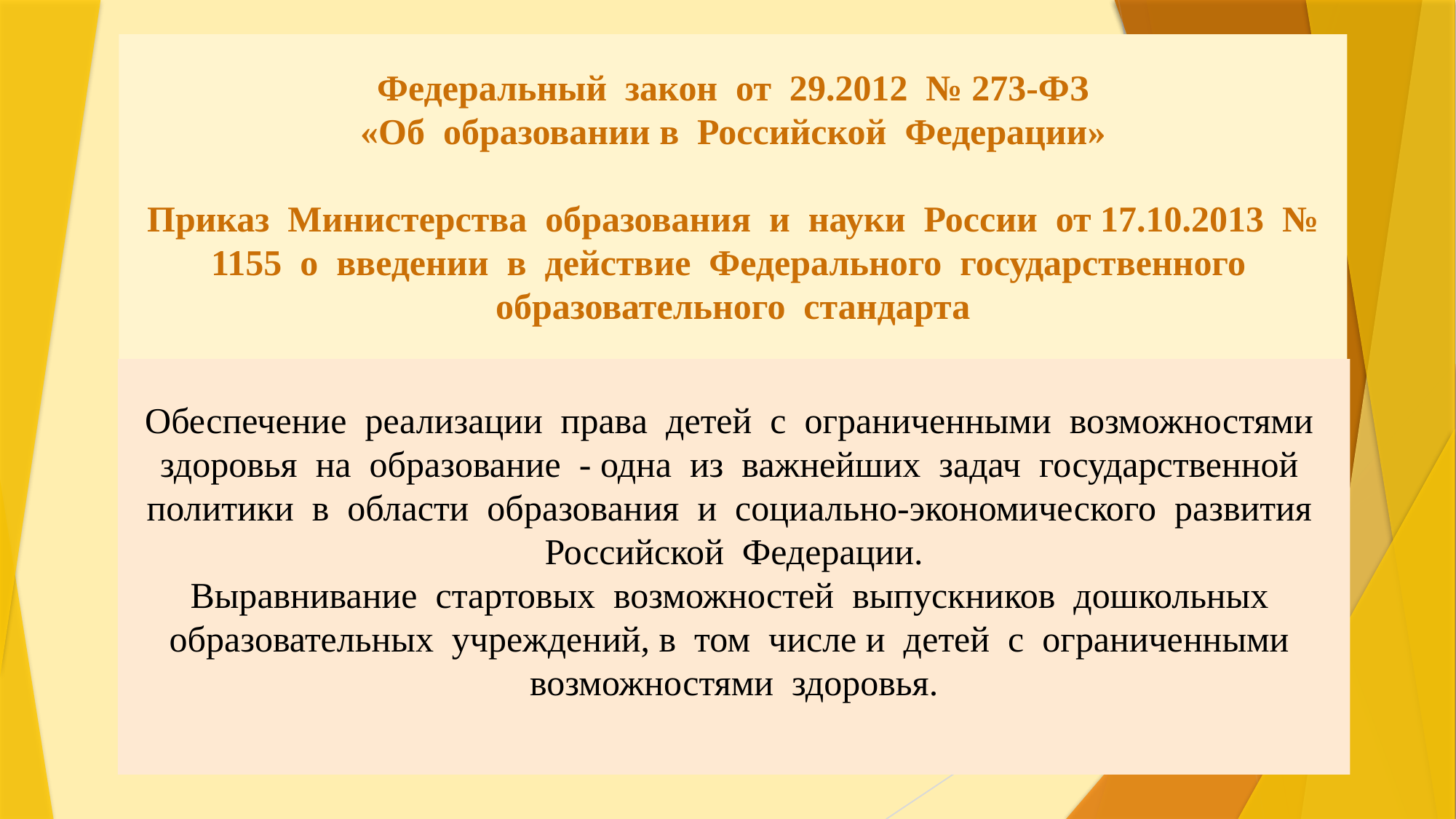

# Федеральный  закон  от  29.2012  № 273-ФЗ «Об  образовании в  Российской  Федерации» Приказ  Министерства  образования  и  науки  России  от 17.10.2013  № 1155  о  введении  в  действие  Федерального  государственного  образовательного  стандарта

Обеспечение  реализации  права  детей  с  ограниченными  возможностями  здоровья  на  образование  - одна  из  важнейших  задач  государственной  политики  в  области  образования  и  социально-экономического  развития  Российской  Федерации.
Выравнивание  стартовых  возможностей  выпускников  дошкольных  образовательных  учреждений, в  том  числе и  детей  с  ограниченными  возможностями  здоровья.